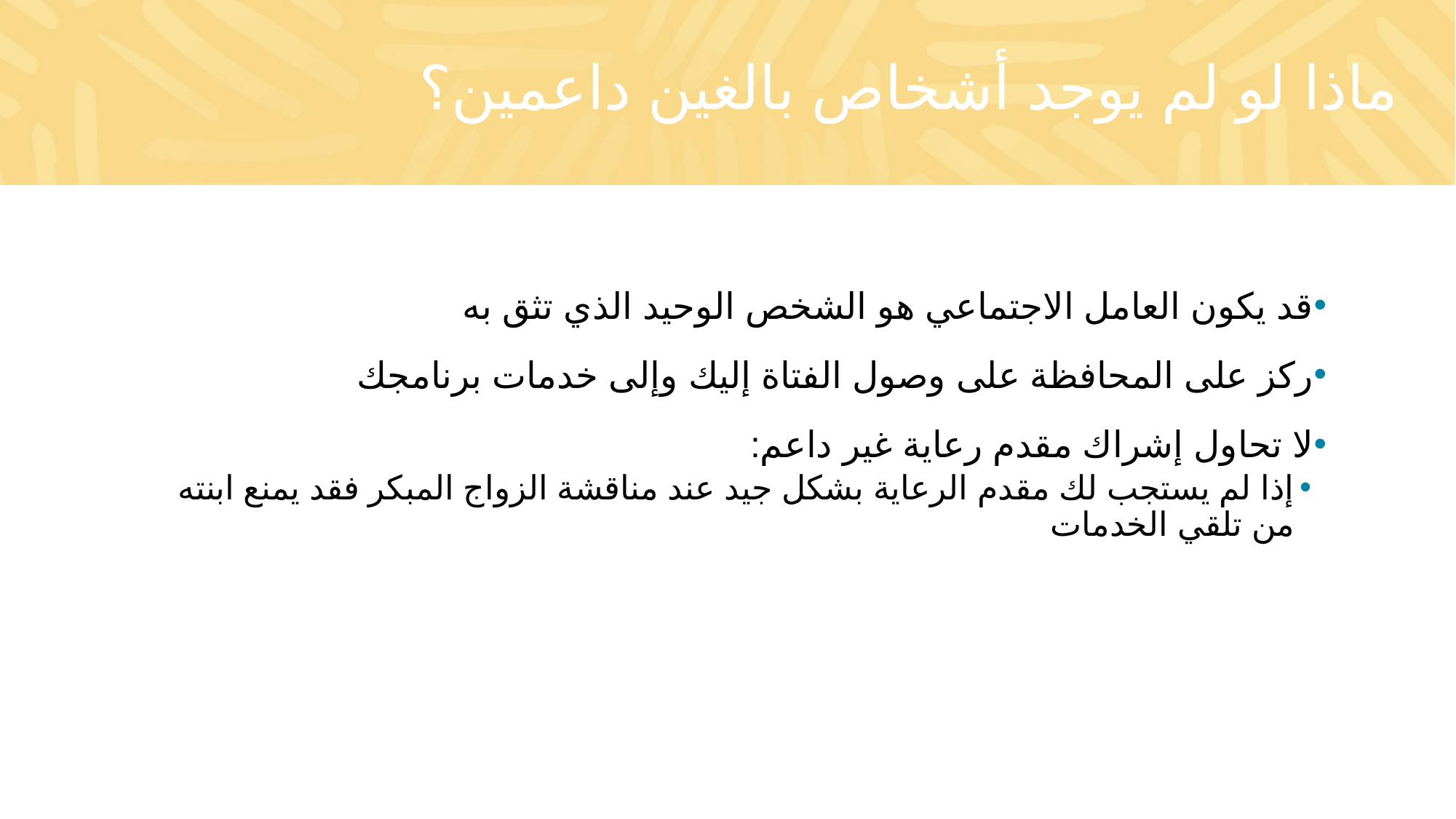

# ماذا لو لم يوجد أشخاص بالغين داعمين؟
قد يكون العامل الاجتماعي هو الشخص الوحيد الذي تثق به
ركز على المحافظة على وصول الفتاة إليك وإلى خدمات برنامجك
لا تحاول إشراك مقدم رعاية غير داعم:
إذا لم يستجب لك مقدم الرعاية بشكل جيد عند مناقشة الزواج المبكر فقد يمنع ابنته من تلقي الخدمات